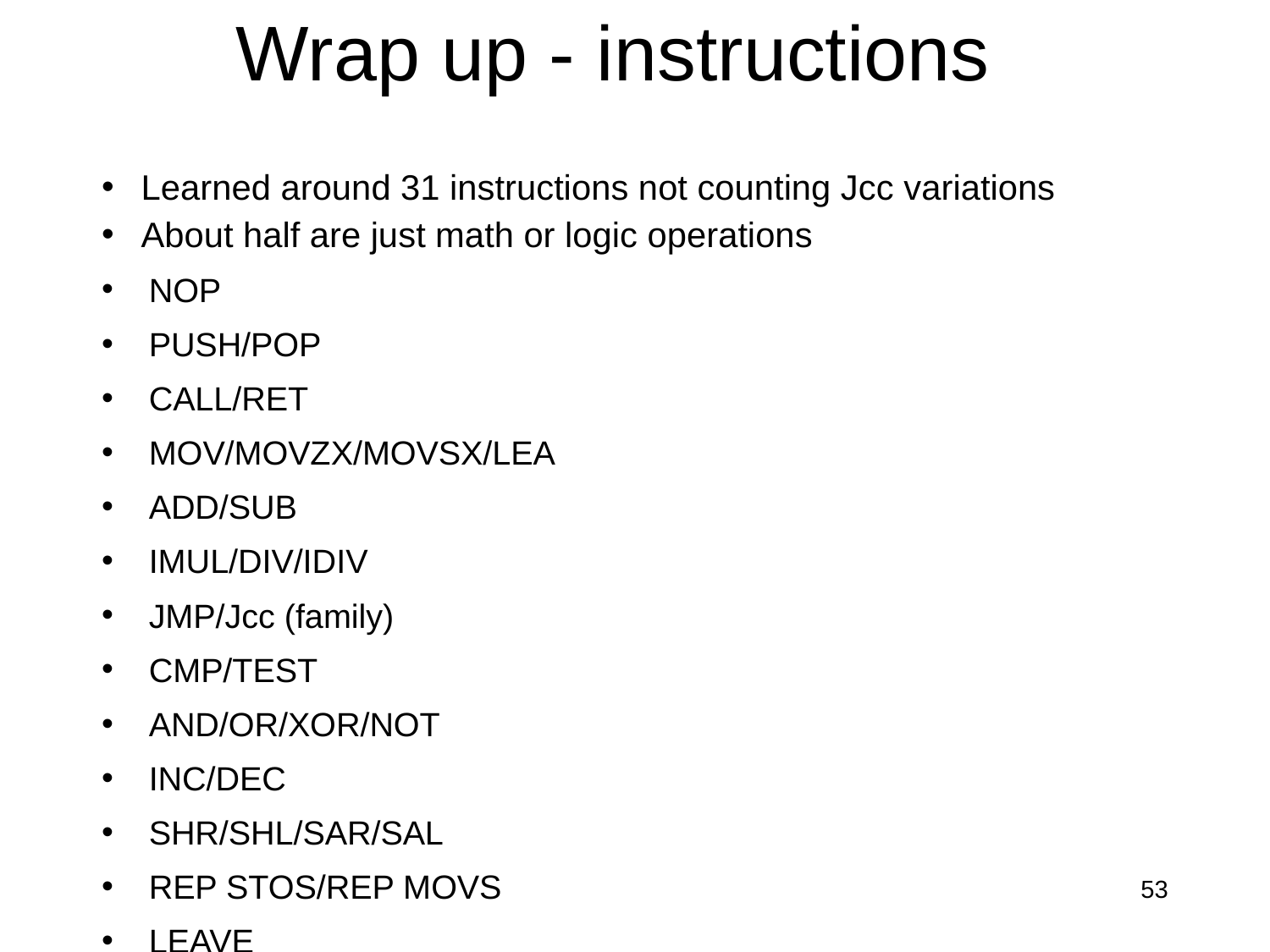

Wrap up - instructions
Learned around 31 instructions not counting Jcc variations
About half are just math or logic operations
NOP
PUSH/POP
CALL/RET
MOV/MOVZX/MOVSX/LEA
ADD/SUB
IMUL/DIV/IDIV
JMP/Jcc (family)
CMP/TEST
AND/OR/XOR/NOT
INC/DEC
SHR/SHL/SAR/SAL
REP STOS/REP MOVS
LEAVE
53